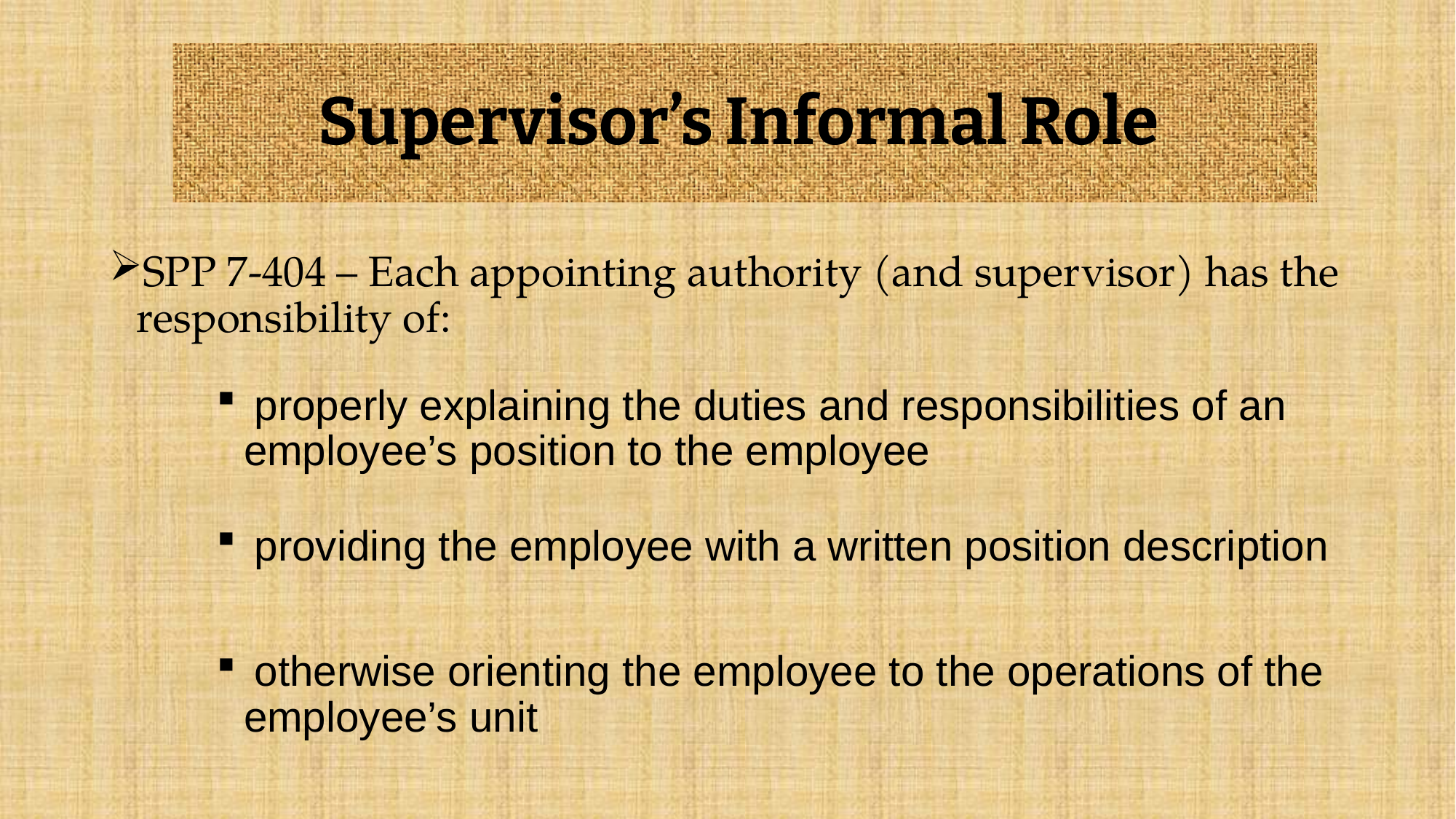

# Supervisor’s Informal Role
SPP 7-404 – Each appointing authority (and supervisor) has the responsibility of:
 properly explaining the duties and responsibilities of an employee’s position to the employee

 providing the employee with a written position description

 otherwise orienting the employee to the operations of the employee’s unit